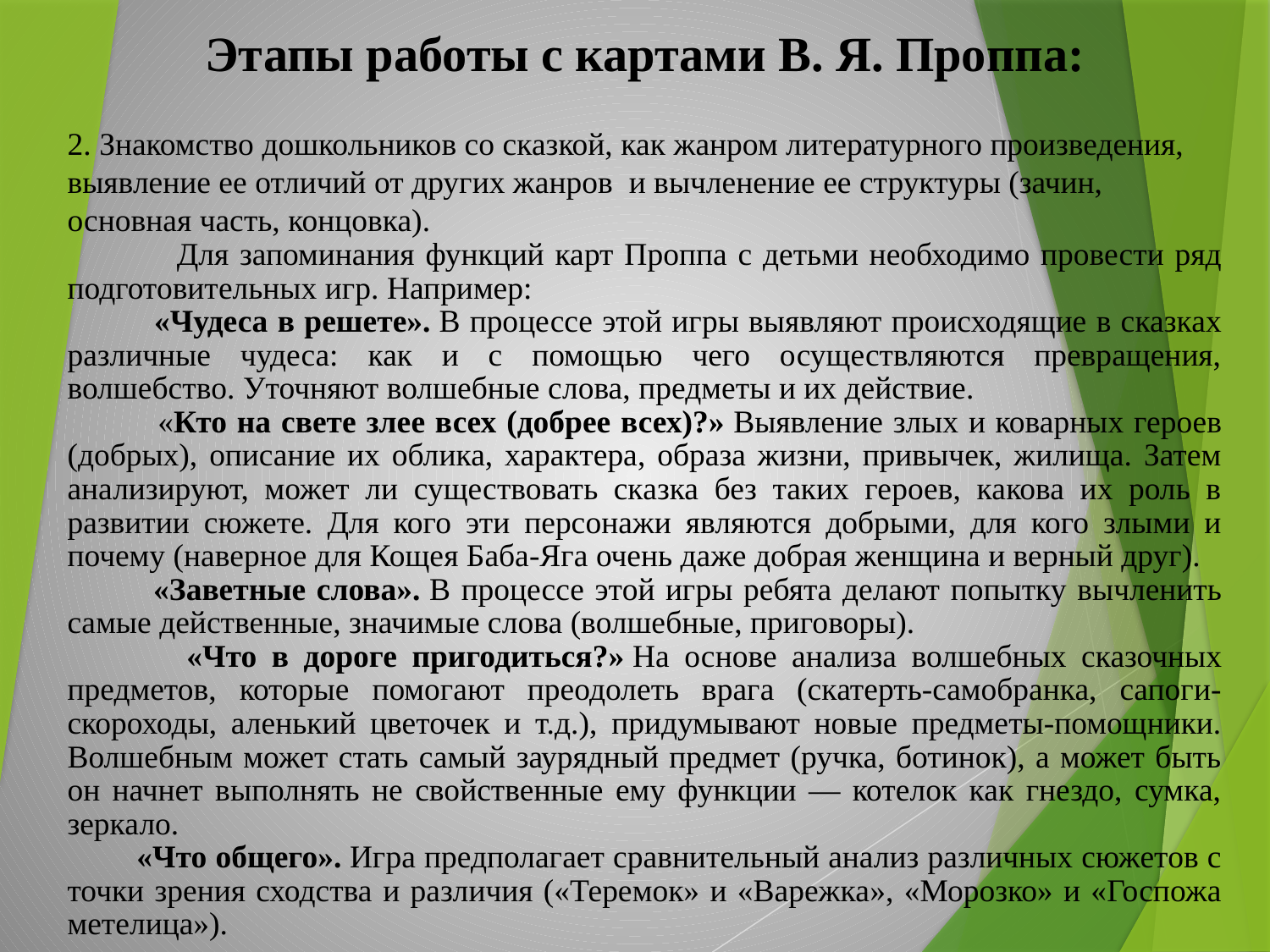

Этапы работы с картами В. Я. Проппа:

2. Знакомство дошкольников со сказкой, как жанром литературного произведения, выявление ее отличий от других жанров  и вычленение ее структуры (зачин, основная часть, концовка).
          Для запоминания функций карт Проппа с детьми необходимо провести ряд подготовительных игр. Например:
         «Чудеса в решете». В процессе этой игры выявляют происходящие в сказках различные чудеса: как и с помощью чего осуществляются превращения, волшебство. Уточняют волшебные слова, предметы и их действие.
         «Кто на свете злее всех (добрее всех)?» Выявление злых и коварных героев (добрых), описание их облика, характера, образа жизни, привычек, жилища. Затем анализируют, может ли существовать сказка без таких героев, какова их роль в развитии сюжете. Для кого эти персонажи являются добрыми, для кого злыми и почему (наверное для Кощея Баба-Яга очень даже добрая женщина и верный друг).
        «Заветные слова». В процессе этой игры ребята делают попытку вычленить самые действенные, значимые слова (волшебные, приговоры).
        «Что в дороге пригодиться?» На основе анализа волшебных сказочных предметов, которые помогают преодолеть врага (скатерть-самобранка, сапоги-скороходы, аленький цветочек и т.д.), придумывают новые предметы-помощники. Волшебным может стать самый заурядный предмет (ручка, ботинок), а может быть он начнет выполнять не свойственные ему функции — котелок как гнездо, сумка, зеркало.
        «Что общего». Игра предполагает сравнительный анализ различных сюжетов с точки зрения сходства и различия («Теремок» и «Варежка», «Морозко» и «Госпожа метелица»).